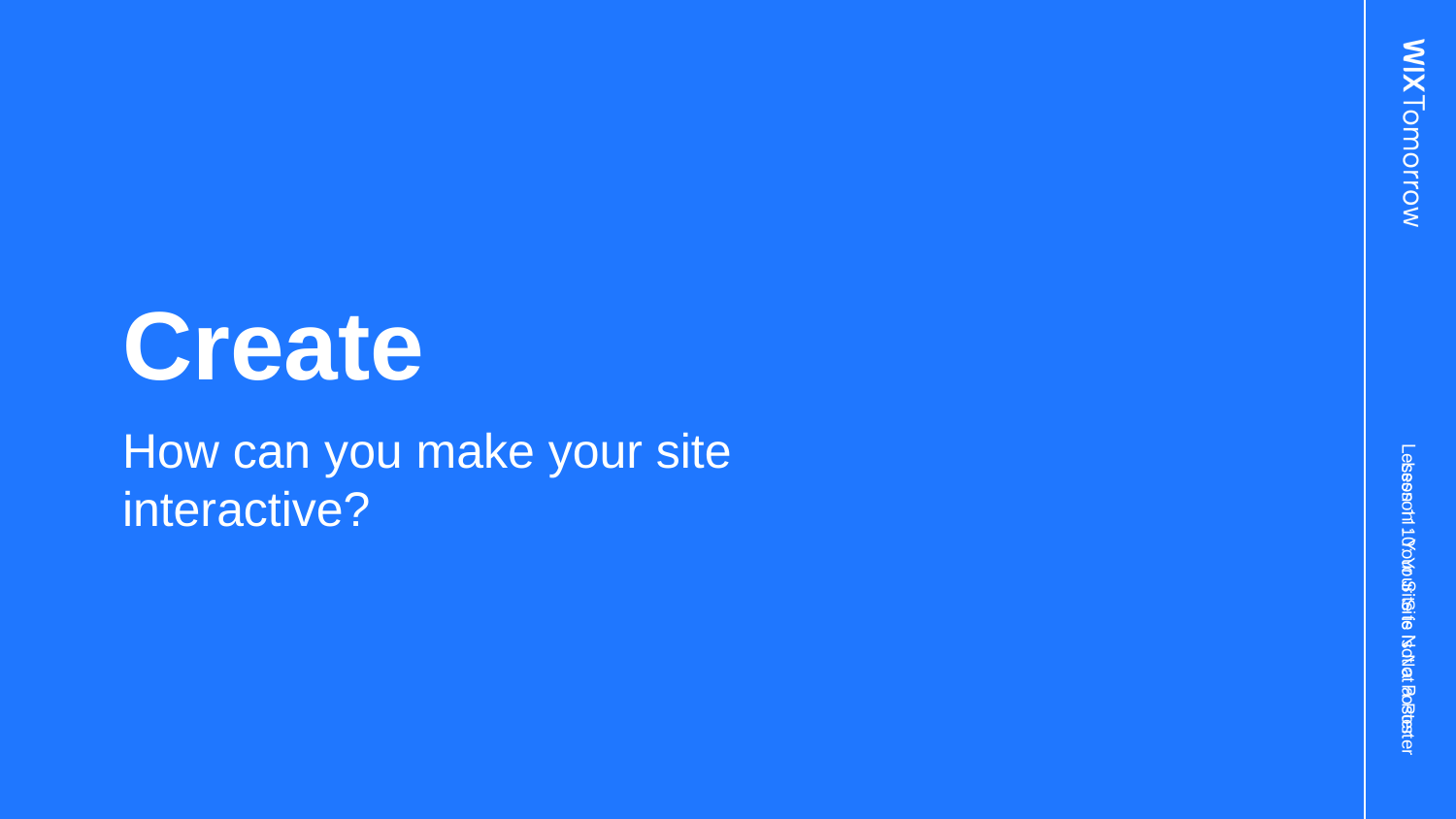

# Create
How can you make your site interactive?
Lesson 11: Your Site is Not a Poster